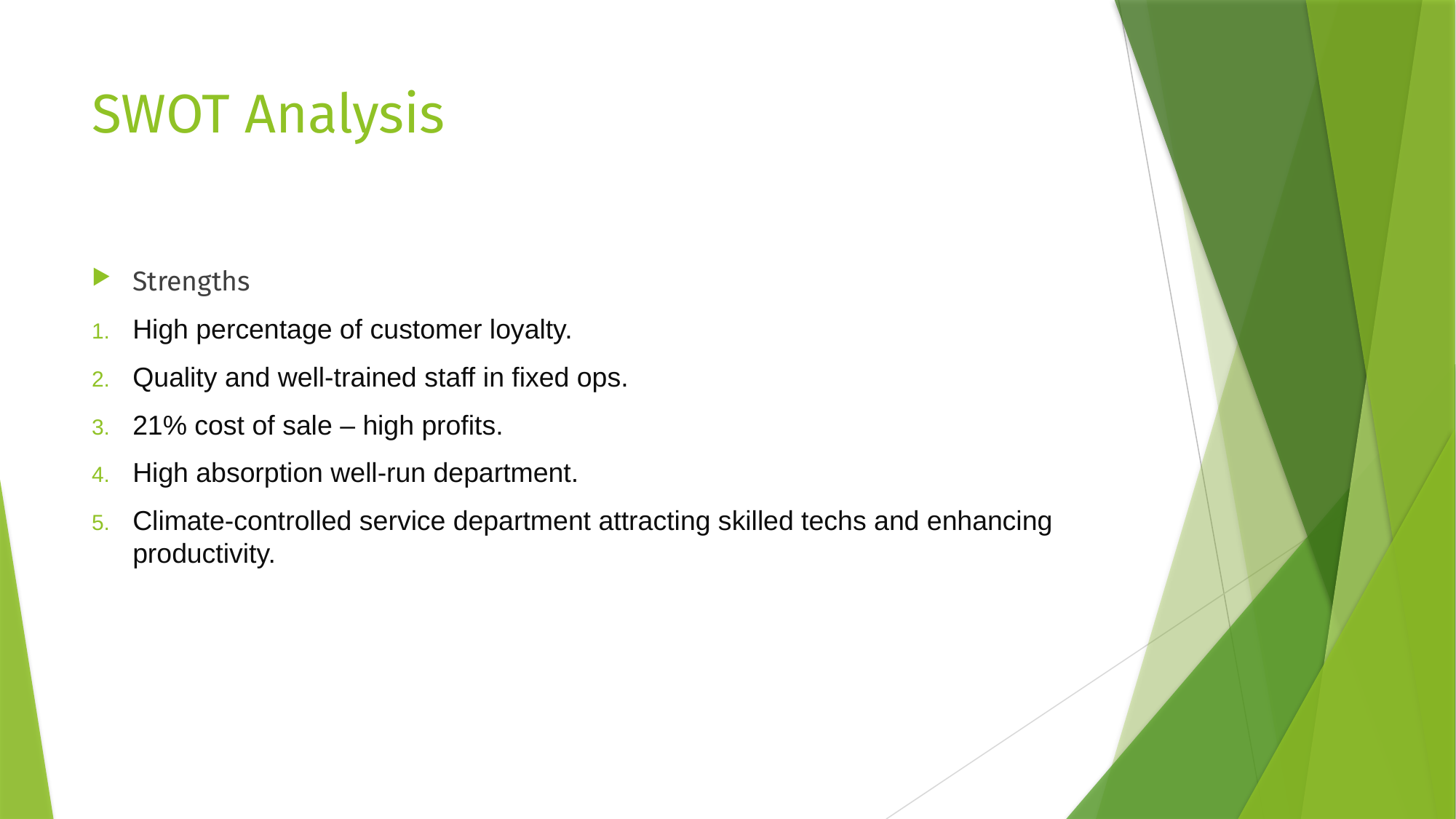

# SWOT Analysis
Strengths
High percentage of customer loyalty.
Quality and well-trained staff in fixed ops.
21% cost of sale – high profits.
High absorption well-run department.
Climate-controlled service department attracting skilled techs and enhancing productivity.